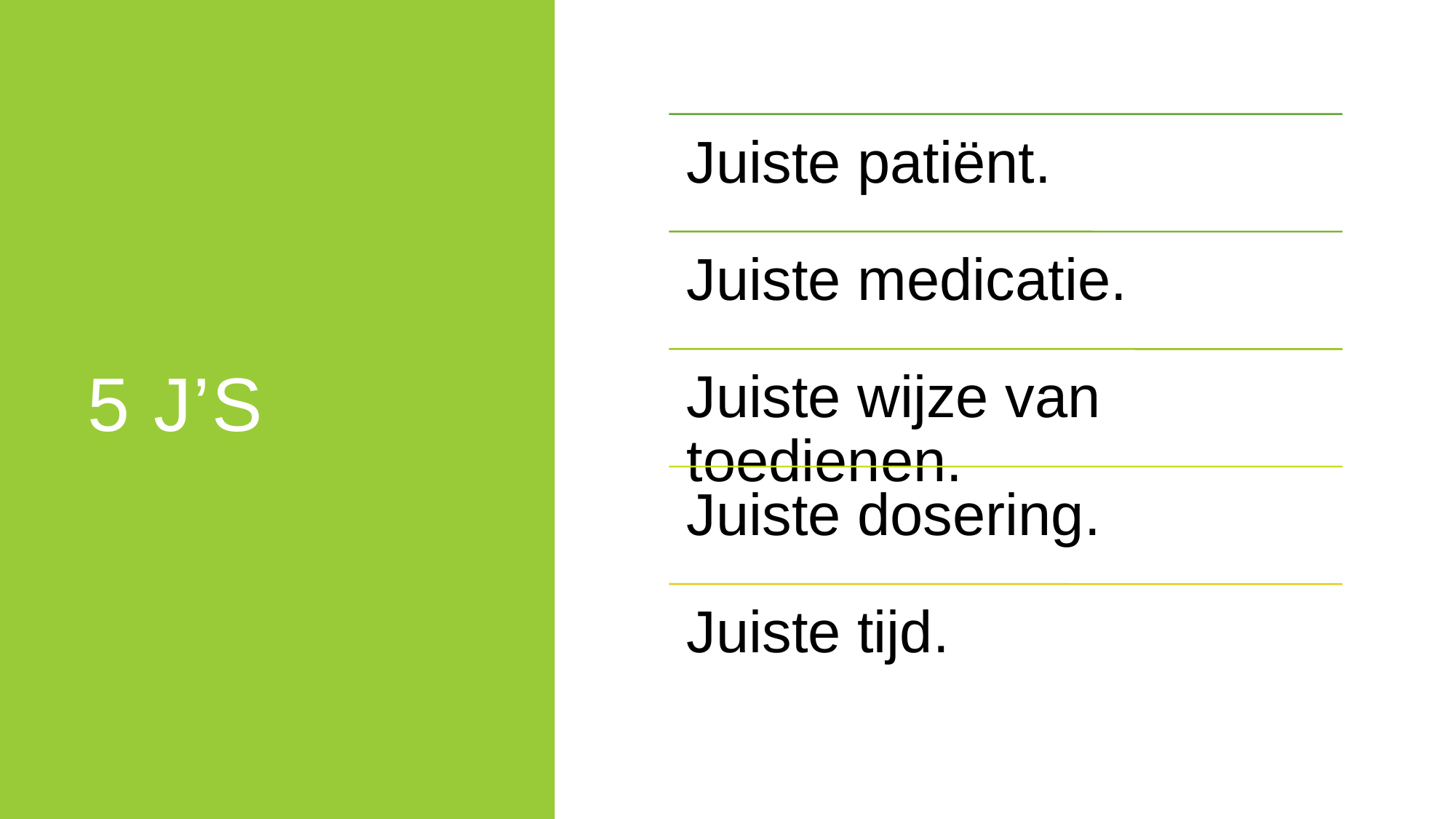

# 5 j’s
Juiste patiënt.
Juiste medicatie.
Juiste wijze van toedienen.
Juiste dosering.
Juiste tijd.